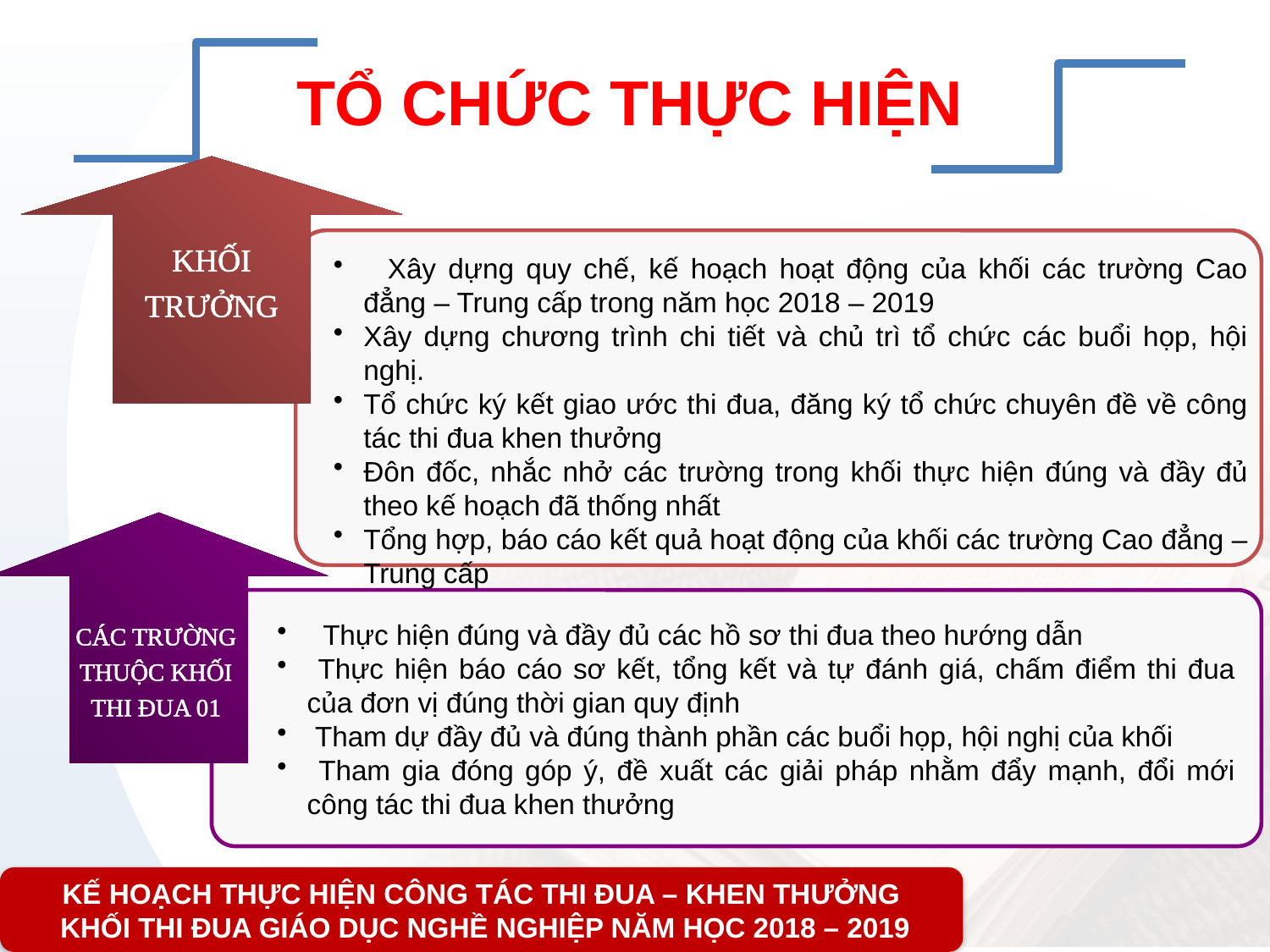

TỔ CHỨC THỰC HIỆN

KHỐI TRƯỞNG

  Xây dựng quy chế, kế hoạch hoạt động của khối các trường Cao đẳng – Trung cấp trong năm học 2018 – 2019
Xây dựng chương trình chi tiết và chủ trì tổ chức các buổi họp, hội nghị.
Tổ chức ký kết giao ước thi đua, đăng ký tổ chức chuyên đề về công tác thi đua khen thưởng
Đôn đốc, nhắc nhở các trường trong khối thực hiện đúng và đầy đủ theo kế hoạch đã thống nhất
Tổng hợp, báo cáo kết quả hoạt động của khối các trường Cao đẳng – Trung cấp

CÁC TRƯỜNG THUỘC KHỐI THI ĐUA 01

  Thực hiện đúng và đầy đủ các hồ sơ thi đua theo hướng dẫn
 Thực hiện báo cáo sơ kết, tổng kết và tự đánh giá, chấm điểm thi đua của đơn vị đúng thời gian quy định
 Tham dự đầy đủ và đúng thành phần các buổi họp, hội nghị của khối
 Tham gia đóng góp ý, đề xuất các giải pháp nhằm đẩy mạnh, đổi mới công tác thi đua khen thưởng